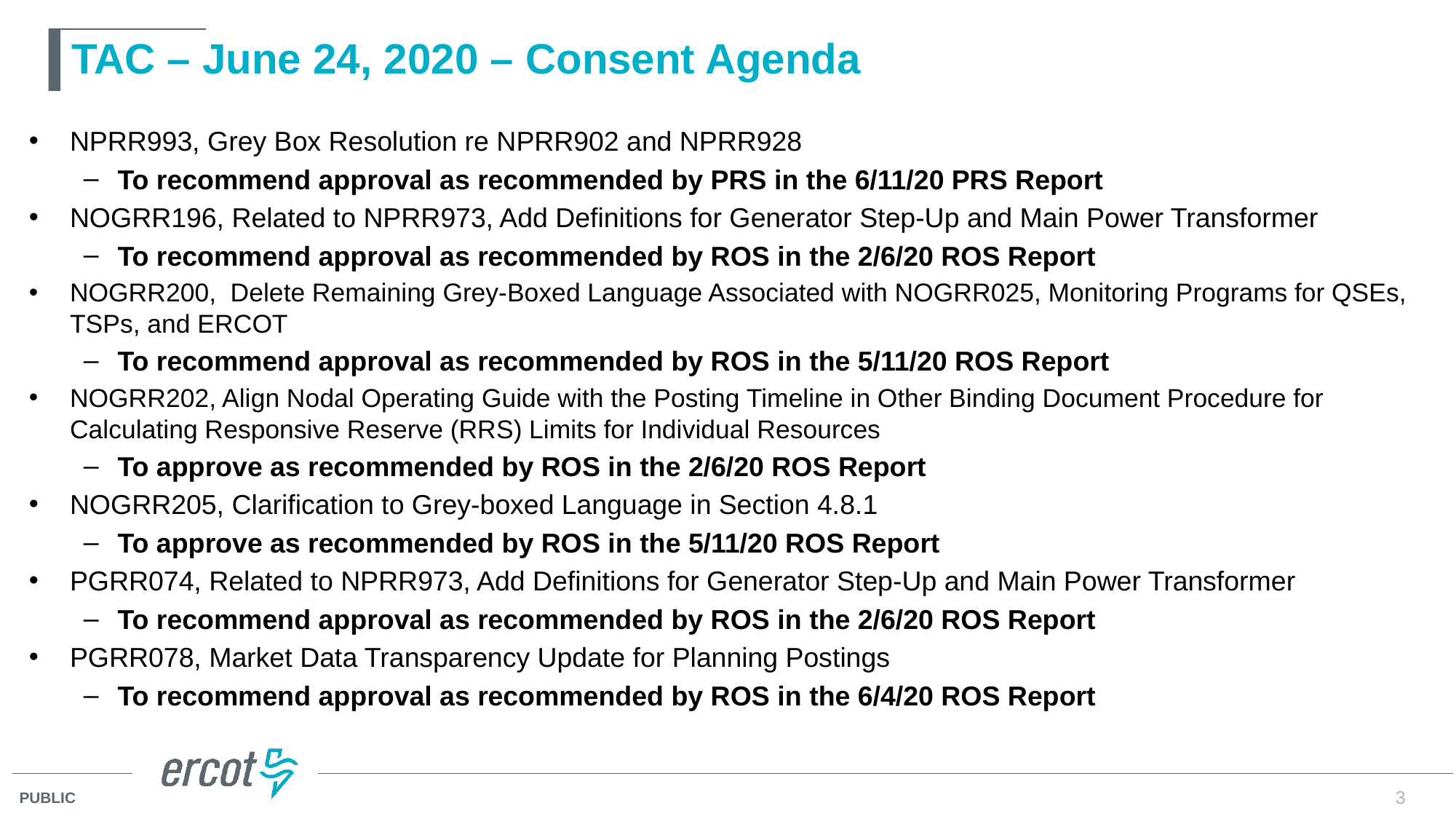

# TAC – June 24, 2020 – Consent Agenda
NPRR993, Grey Box Resolution re NPRR902 and NPRR928
To recommend approval as recommended by PRS in the 6/11/20 PRS Report
NOGRR196, Related to NPRR973, Add Definitions for Generator Step-Up and Main Power Transformer
To recommend approval as recommended by ROS in the 2/6/20 ROS Report
NOGRR200,  Delete Remaining Grey-Boxed Language Associated with NOGRR025, Monitoring Programs for QSEs, TSPs, and ERCOT
To recommend approval as recommended by ROS in the 5/11/20 ROS Report
NOGRR202, Align Nodal Operating Guide with the Posting Timeline in Other Binding Document Procedure for Calculating Responsive Reserve (RRS) Limits for Individual Resources
To approve as recommended by ROS in the 2/6/20 ROS Report
NOGRR205, Clarification to Grey-boxed Language in Section 4.8.1
To approve as recommended by ROS in the 5/11/20 ROS Report
PGRR074, Related to NPRR973, Add Definitions for Generator Step-Up and Main Power Transformer
To recommend approval as recommended by ROS in the 2/6/20 ROS Report
PGRR078, Market Data Transparency Update for Planning Postings
To recommend approval as recommended by ROS in the 6/4/20 ROS Report

3